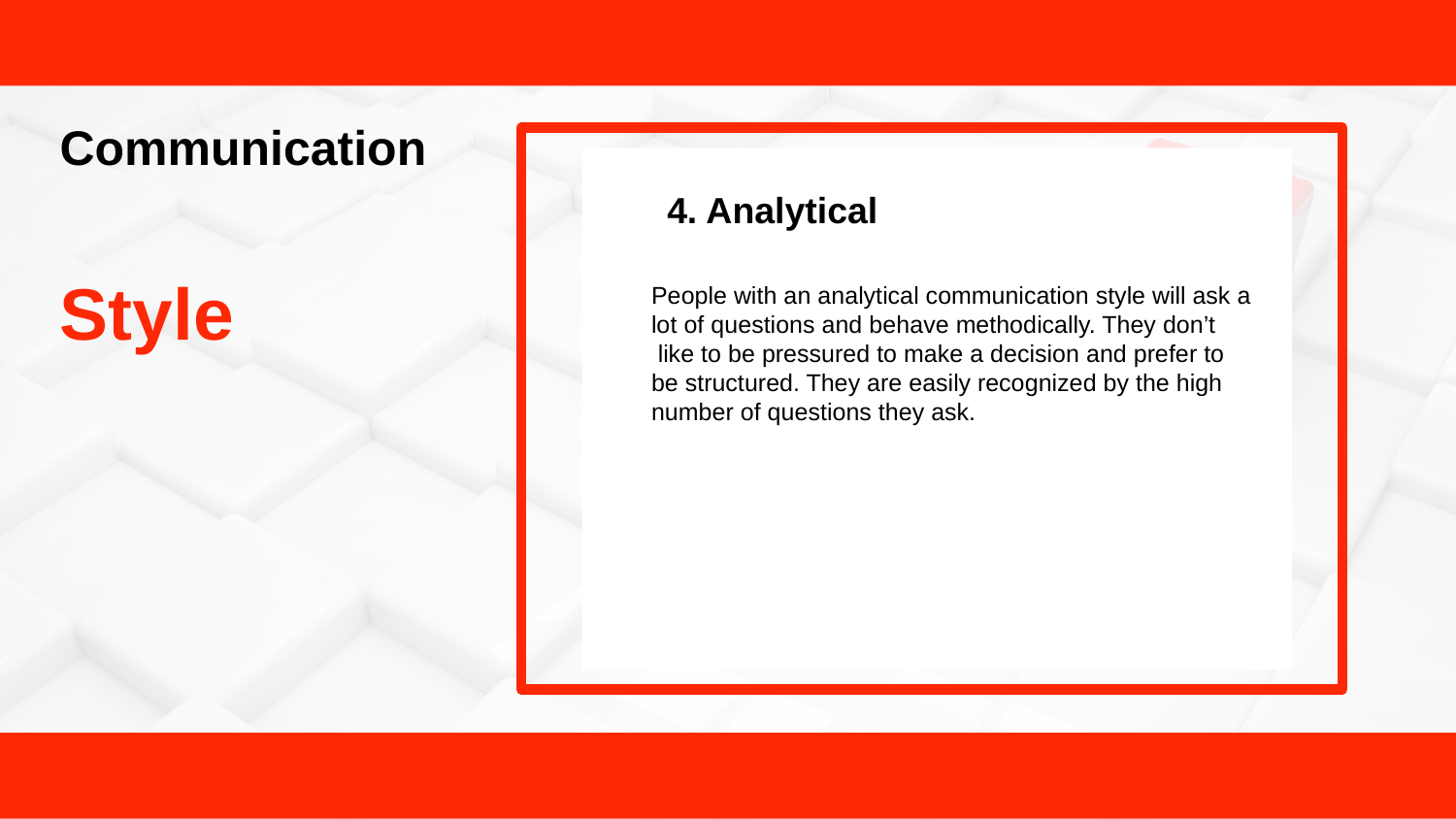

Communication
Style

4. Analytical

People with an analytical communication style will ask a lot of questions and behave methodically. They don’t
 like to be pressured to make a decision and prefer to
be structured. They are easily recognized by the high
number of questions they ask.